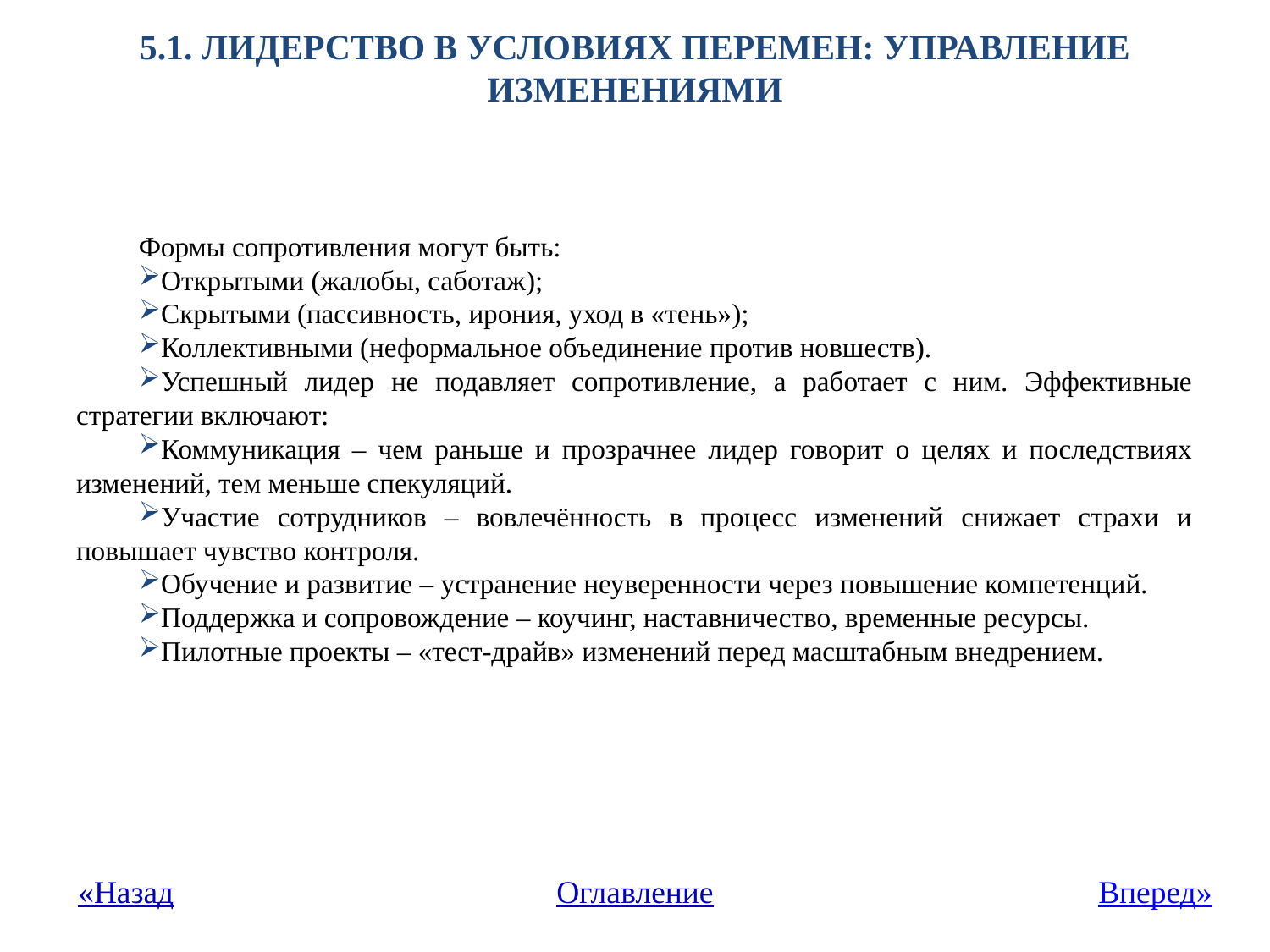

# 5.1. Лидерство в условиях перемен: управление изменениями
Формы сопротивления могут быть:
Открытыми (жалобы, саботаж);
Скрытыми (пассивность, ирония, уход в «тень»);
Коллективными (неформальное объединение против новшеств).
Успешный лидер не подавляет сопротивление, а работает с ним. Эффективные стратегии включают:
Коммуникация – чем раньше и прозрачнее лидер говорит о целях и последствиях изменений, тем меньше спекуляций.
Участие сотрудников – вовлечённость в процесс изменений снижает страхи и повышает чувство контроля.
Обучение и развитие – устранение неуверенности через повышение компетенций.
Поддержка и сопровождение – коучинг, наставничество, временные ресурсы.
Пилотные проекты – «тест-драйв» изменений перед масштабным внедрением.

«Назад
Оглавление
Вперед»